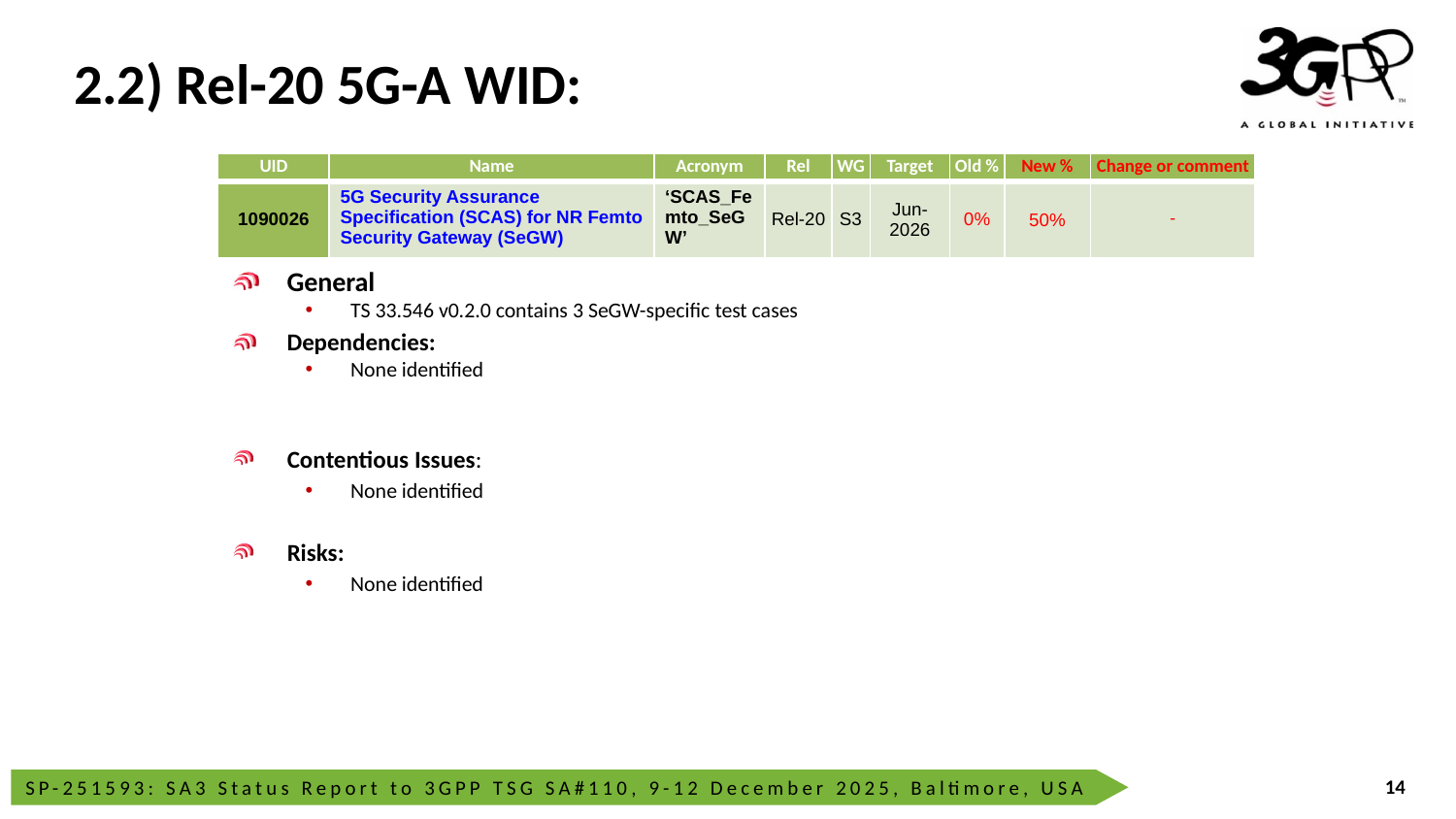

2.2) Rel-20 5G-A WID:
| UID | Name | Acronym | Rel | WG | Target | Old % | New % | Change or comment |
| --- | --- | --- | --- | --- | --- | --- | --- | --- |
| 1090026 | 5G Security Assurance Specification (SCAS) for NR Femto Security Gateway (SeGW) | ‘SCAS\_Femto\_SeGW’ | Rel-20 | S3 | Jun-2026 | 0% | 50% | - |
General
TS 33.546 v0.2.0 contains 3 SeGW-specific test cases
Dependencies:
None identified

Contentious Issues:
None identified

Risks:
None identified